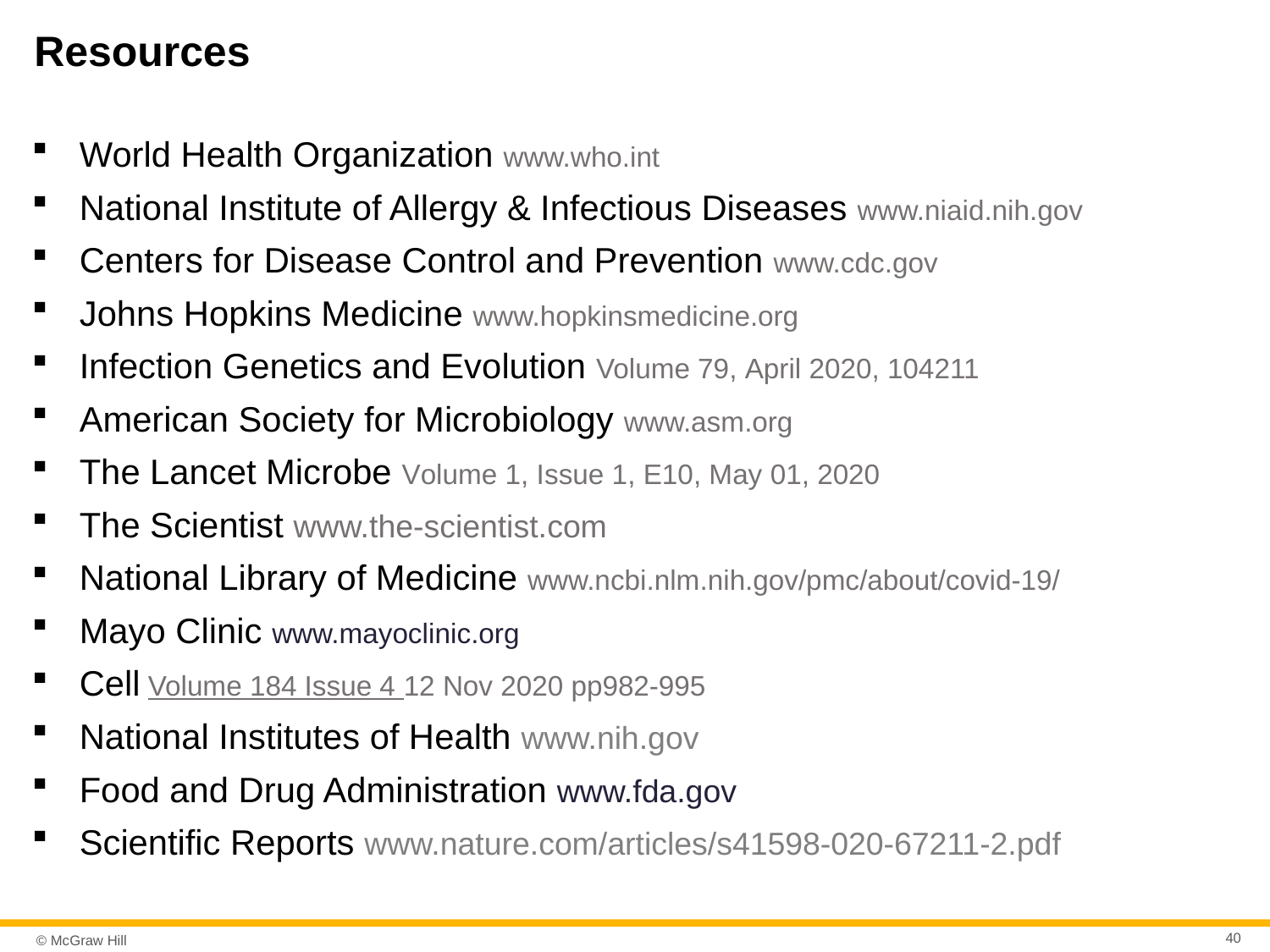

Resources
World Health Organization www.who.int
National Institute of Allergy & Infectious Diseases www.niaid.nih.gov
Centers for Disease Control and Prevention www.cdc.gov
Johns Hopkins Medicine www.hopkinsmedicine.org
Infection Genetics and Evolution Volume 79, April 2020, 104211
American Society for Microbiology www.asm.org
The Lancet Microbe Volume 1, Issue 1, E10, May 01, 2020
The Scientist www.the-scientist.com
National Library of Medicine www.ncbi.nlm.nih.gov/pmc/about/covid-19/
Mayo Clinic www.mayoclinic.org
Cell Volume 184 Issue 4 12 Nov 2020 pp982-995
National Institutes of Health www.nih.gov
Food and Drug Administration www.fda.gov
Scientific Reports www.nature.com/articles/s41598-020-67211-2.pdf